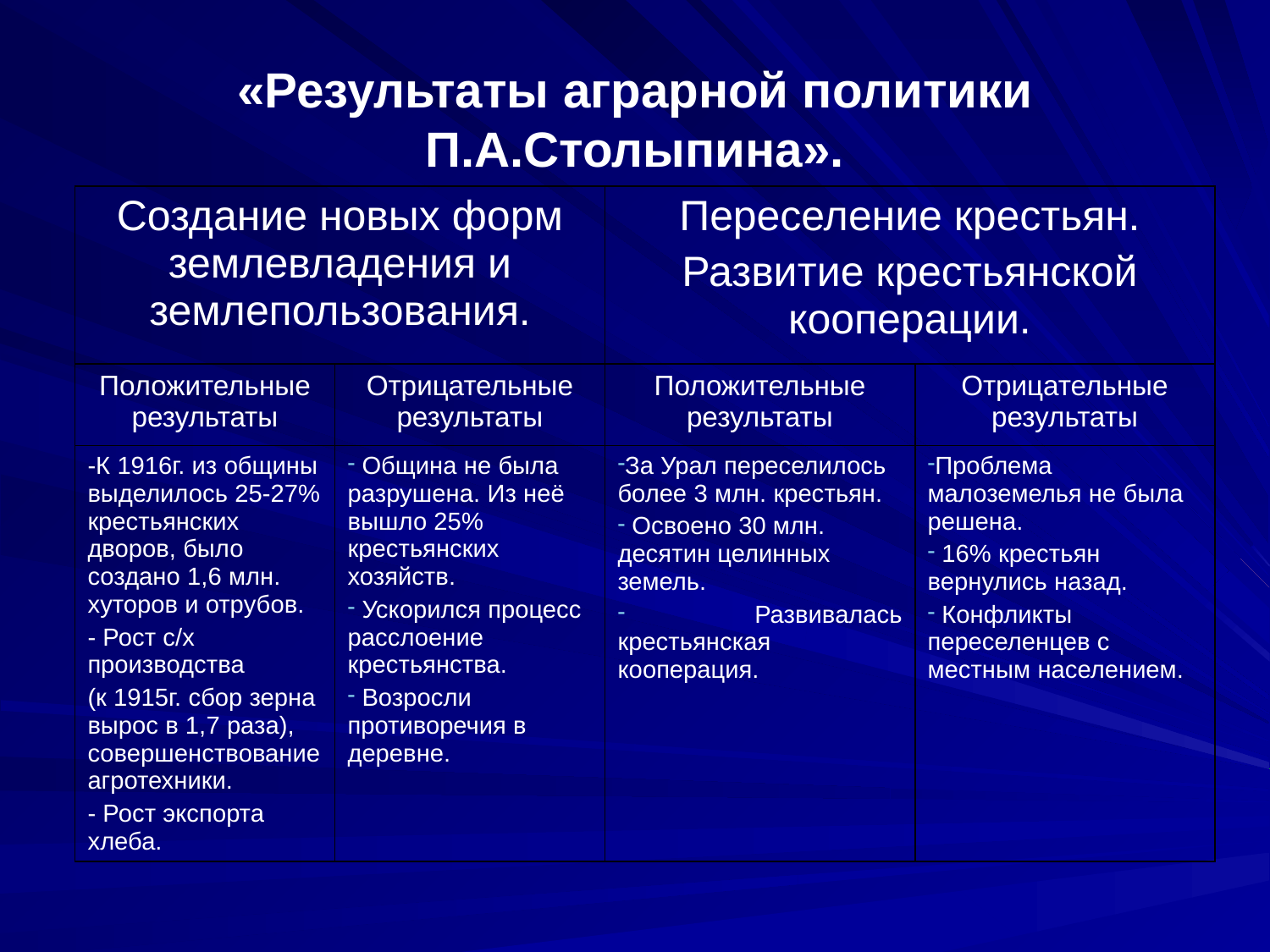

# «Результаты аграрной политики П.А.Столыпина».
| Создание новых форм землевладения и землепользования. |  | Переселение крестьян. Развитие крестьянской кооперации. |  |
| --- | --- | --- | --- |
| Положительные результаты | Отрицательные результаты | Положительные результаты | Отрицательные результаты |
| -К 1916г. из общины выделилось 25-27% крестьянских дворов, было создано 1,6 млн. хуторов и отрубов. - Рост с/х производства (к 1915г. сбор зерна вырос в 1,7 раза), совершенствование агротехники. - Рост экспорта хлеба. | Община не была разрушена. Из неё вышло 25% крестьянских хозяйств. Ускорился процесс расслоение крестьянства. Возросли противоречия в деревне. | За Урал переселилось более 3 млн. крестьян. Освоено 30 млн. десятин целинных земель. Развивалась крестьянская кооперация. | Проблема малоземелья не была решена. 16% крестьян вернулись назад. Конфликты переселенцев с местным населением. |